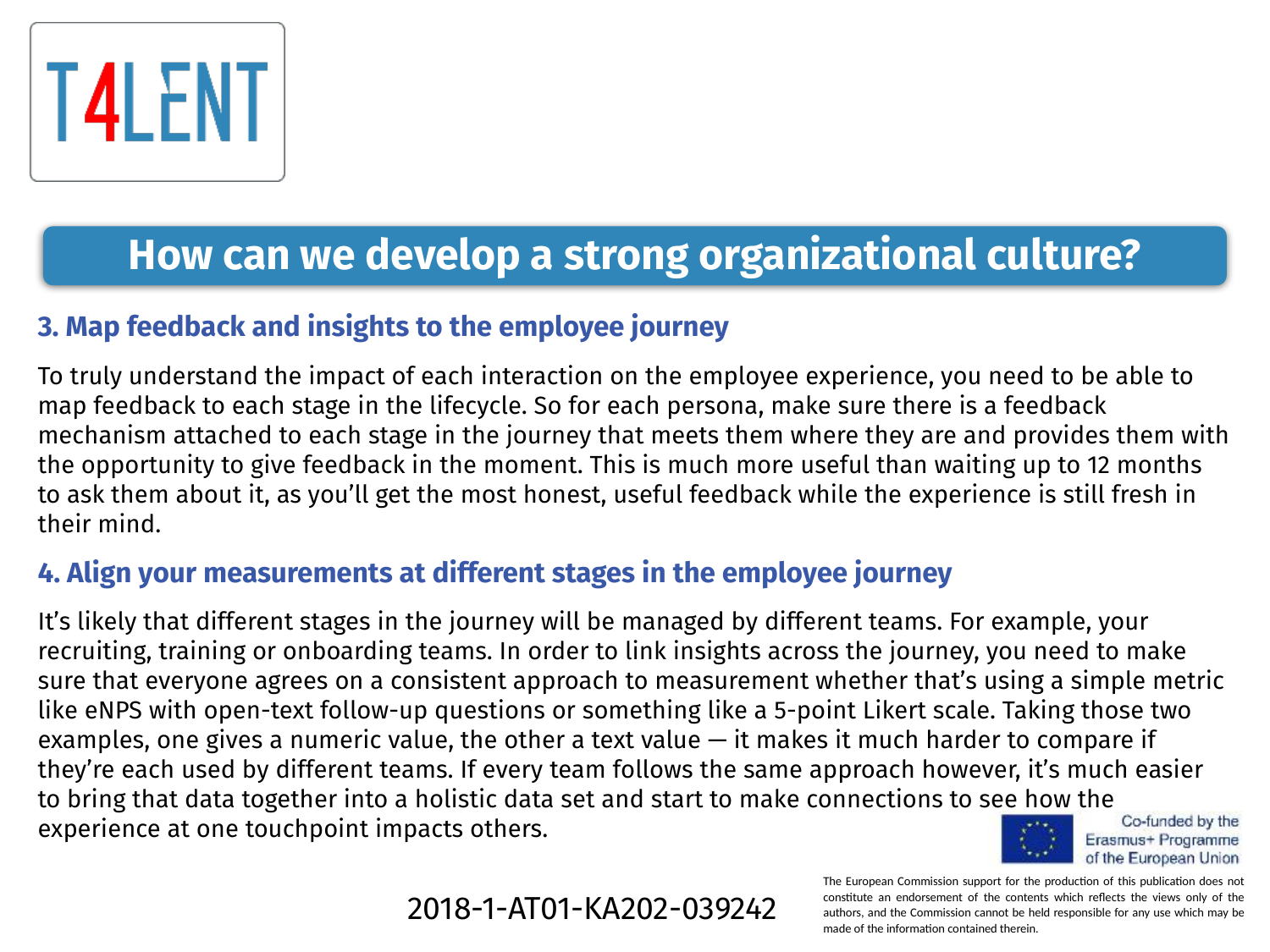

How can we develop a strong organizational culture?
3. Map feedback and insights to the employee journey
To truly understand the impact of each interaction on the employee experience, you need to be able to map feedback to each stage in the lifecycle. So for each persona, make sure there is a feedback mechanism attached to each stage in the journey that meets them where they are and provides them with the opportunity to give feedback in the moment. This is much more useful than waiting up to 12 months to ask them about it, as you’ll get the most honest, useful feedback while the experience is still fresh in their mind.
4. Align your measurements at different stages in the employee journey
It’s likely that different stages in the journey will be managed by different teams. For example, your recruiting, training or onboarding teams. In order to link insights across the journey, you need to make sure that everyone agrees on a consistent approach to measurement whether that’s using a simple metric like eNPS with open-text follow-up questions or something like a 5-point Likert scale. Taking those two examples, one gives a numeric value, the other a text value — it makes it much harder to compare if they’re each used by different teams. If every team follows the same approach however, it’s much easier to bring that data together into a holistic data set and start to make connections to see how the experience at one touchpoint impacts others.